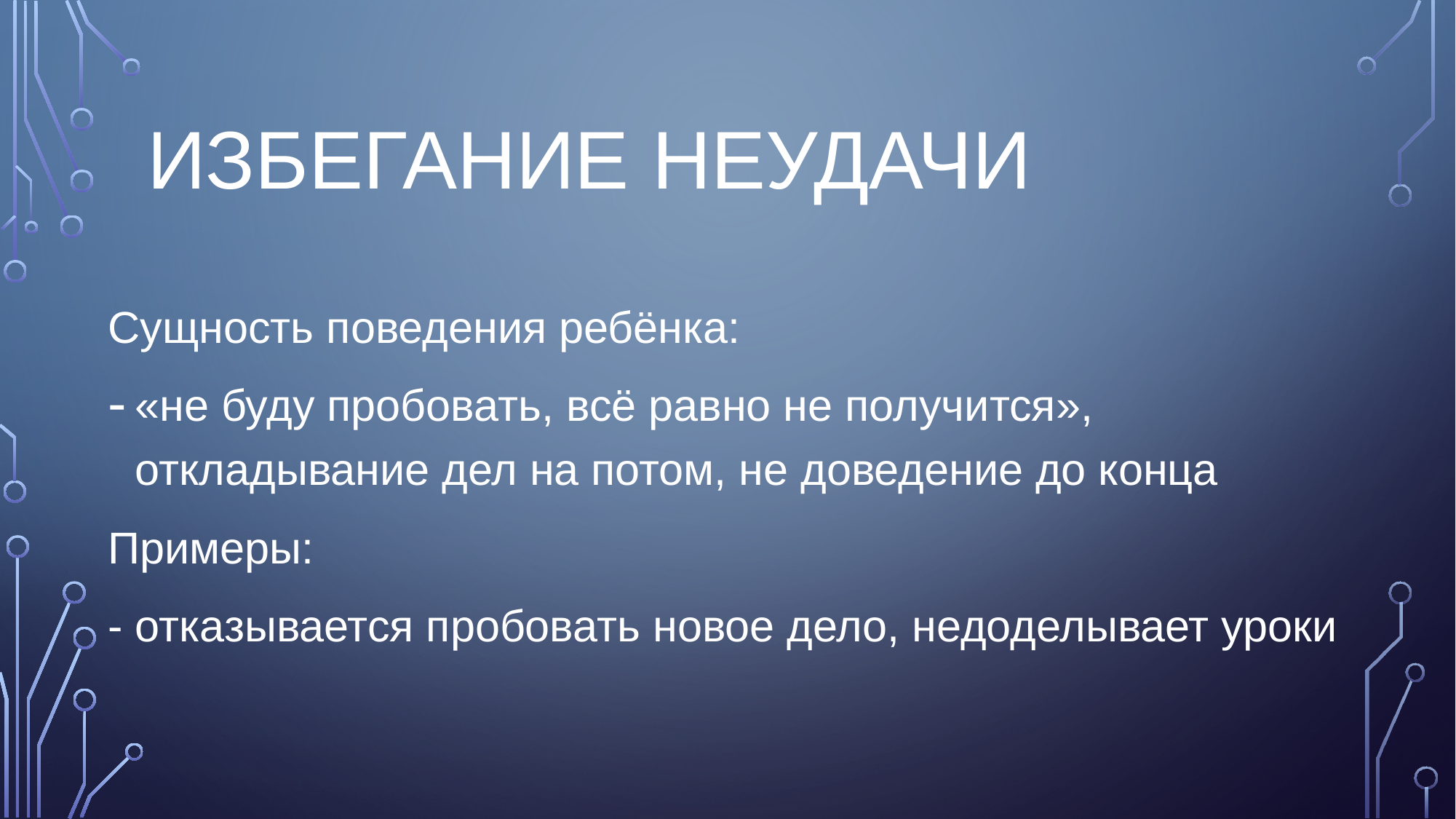

# Избегание неудачи
Сущность поведения ребёнка:
«не буду пробовать, всё равно не получится», откладывание дел на потом, не доведение до конца
Примеры:
- отказывается пробовать новое дело, недоделывает уроки